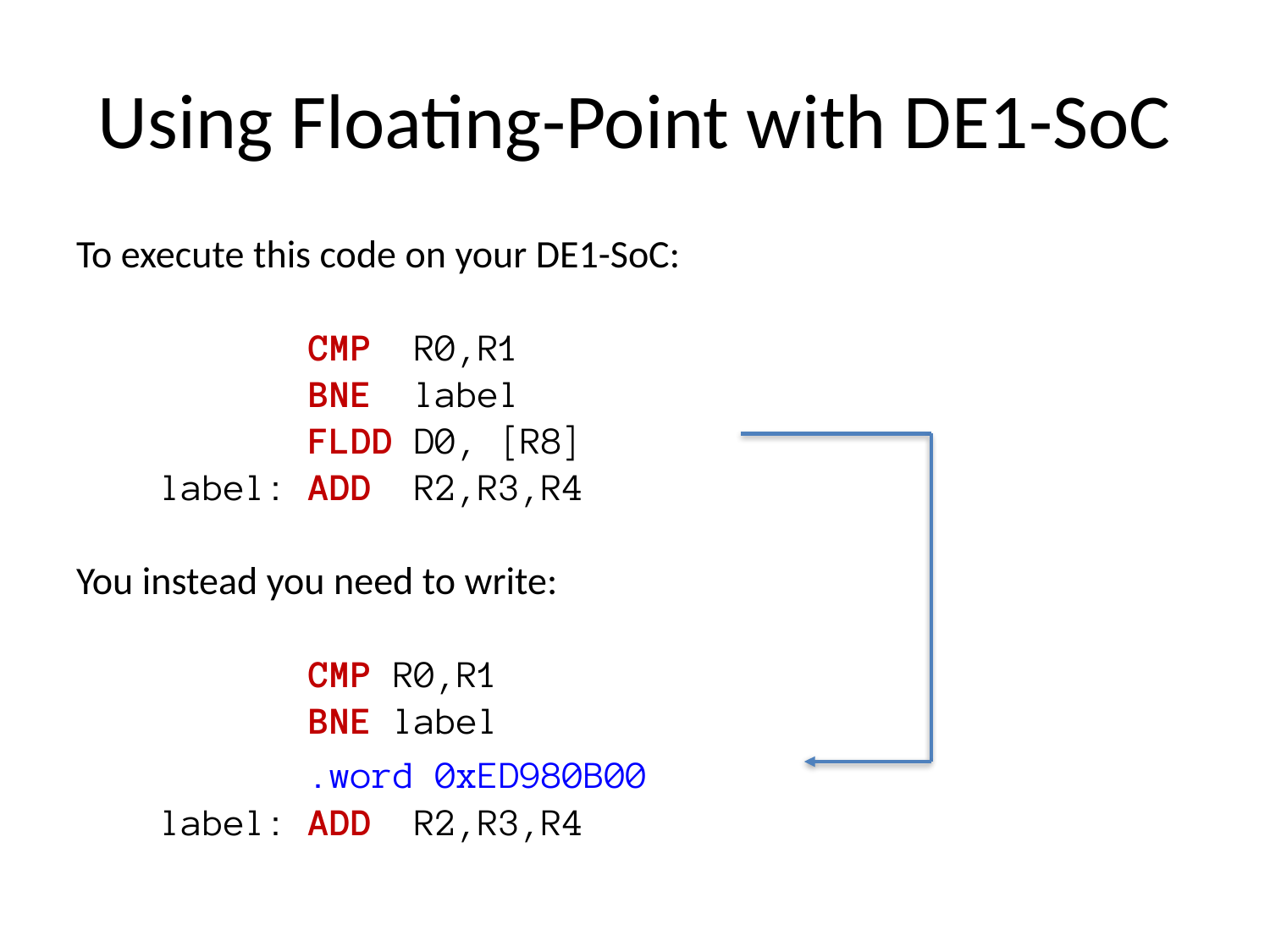

# Using Floating-Point with DE1-SoC
To execute this code on your DE1-SoC:

           CMP  R0,R1
           BNE  label
           FLDD D0, [R8]
    label: ADD  R2,R3,R4

You instead you need to write:

           CMP R0,R1
           BNE label
           .word 0xED980B00
    label: ADD  R2,R3,R4